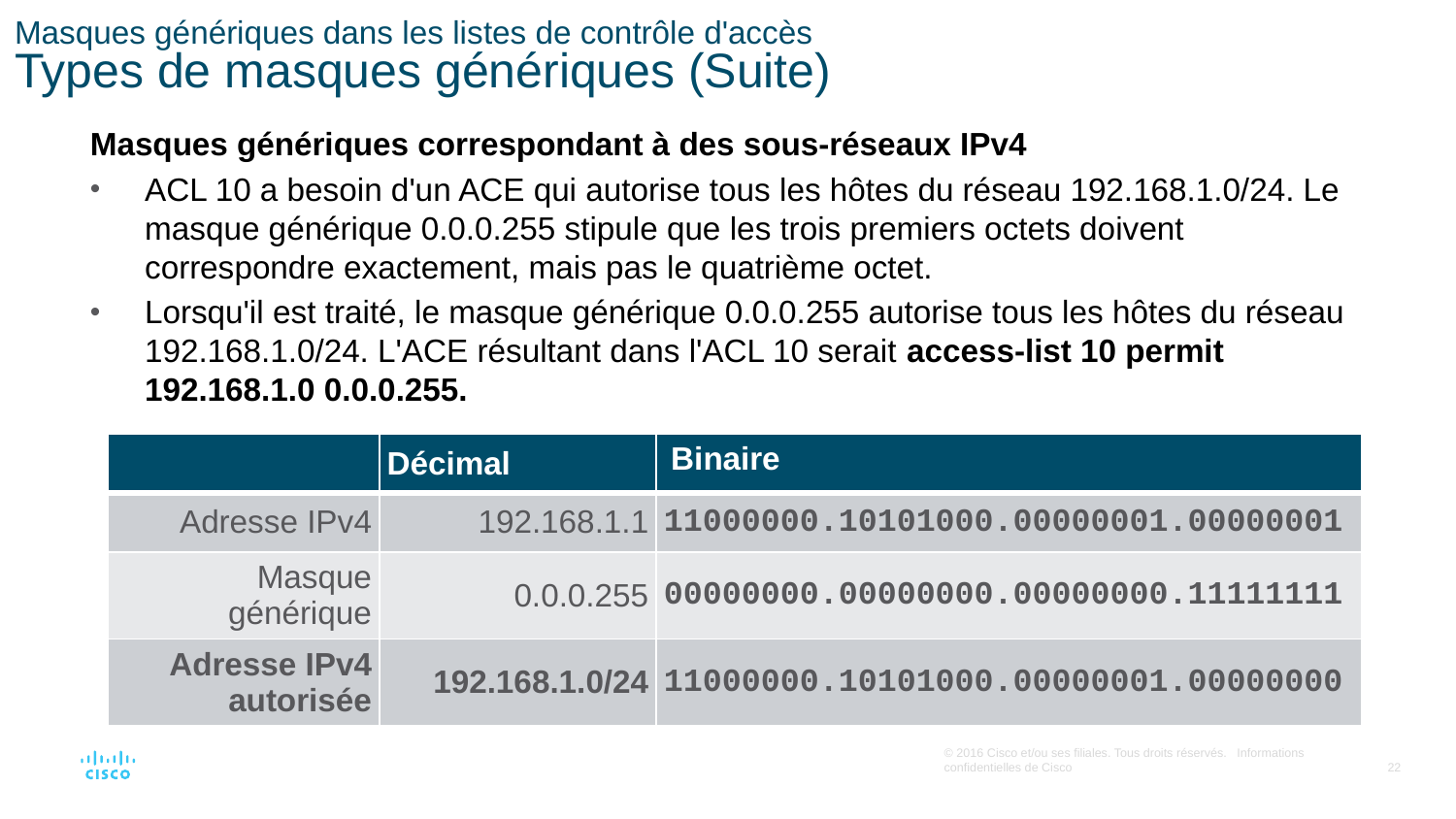

# Masques génériques dans les listes de contrôle d'accès Types de masques génériques (Suite)
Masques génériques correspondant à des sous-réseaux IPv4
ACL 10 a besoin d'un ACE qui autorise tous les hôtes du réseau 192.168.1.0/24. Le masque générique 0.0.0.255 stipule que les trois premiers octets doivent correspondre exactement, mais pas le quatrième octet.
Lorsqu'il est traité, le masque générique 0.0.0.255 autorise tous les hôtes du réseau 192.168.1.0/24. L'ACE résultant dans l'ACL 10 serait access-list 10 permit 192.168.1.0 0.0.0.255.

|  | Décimal | Binaire |
| --- | --- | --- |
| Adresse IPv4 | 192.168.1.1 | 11000000.10101000.00000001.00000001 |
| Masque générique | 0.0.0.255 | 00000000.00000000.00000000.11111111 |
| Adresse IPv4 autorisée | 192.168.1.0/24 | 11000000.10101000.00000001.00000000 |